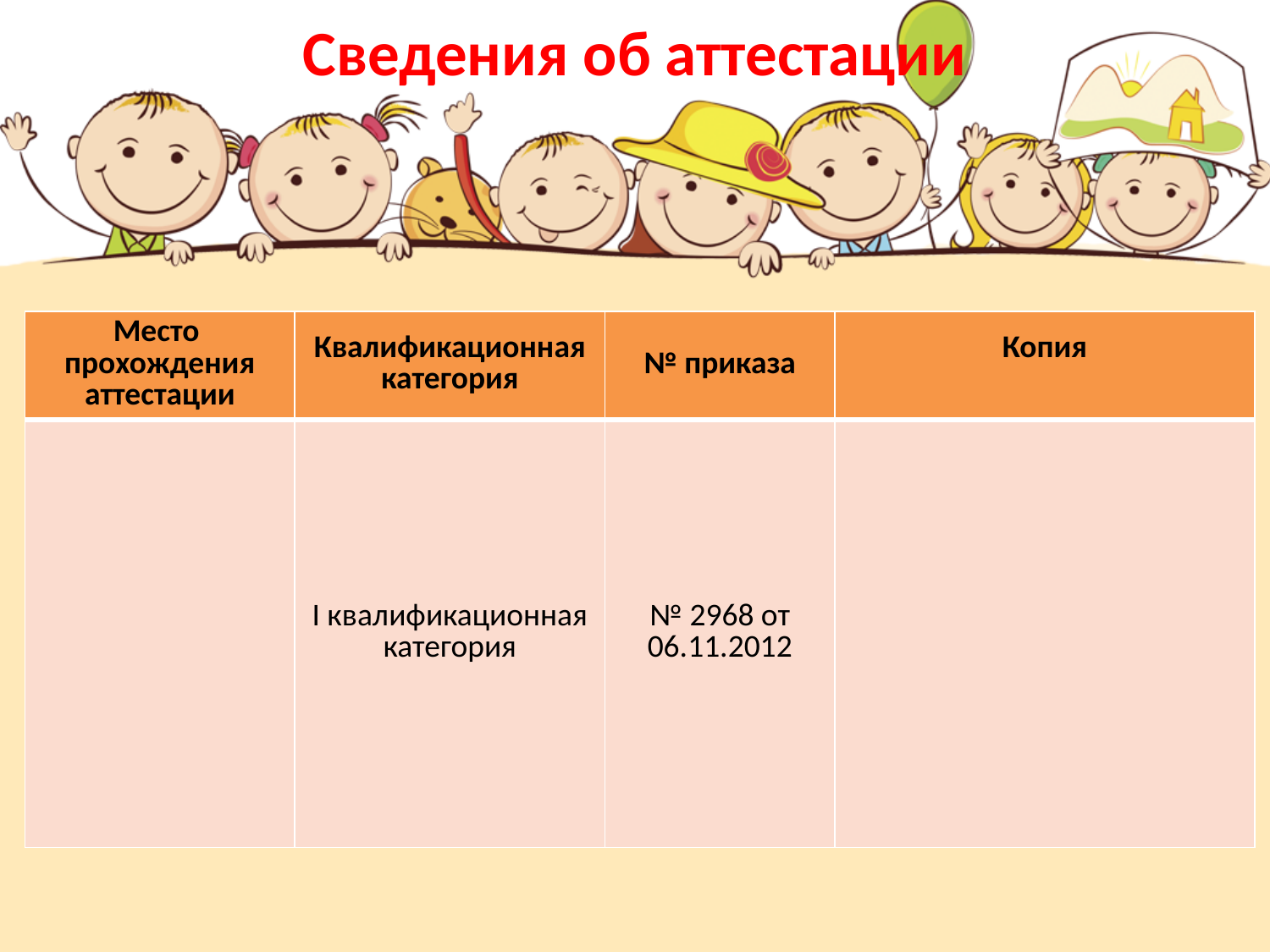

Сведения об аттестации
| Место прохождения аттестации | Квалификационная категория | № приказа | Копия |
| --- | --- | --- | --- |
|  | I квалификационная категория | № 2968 от 06.11.2012 |  |